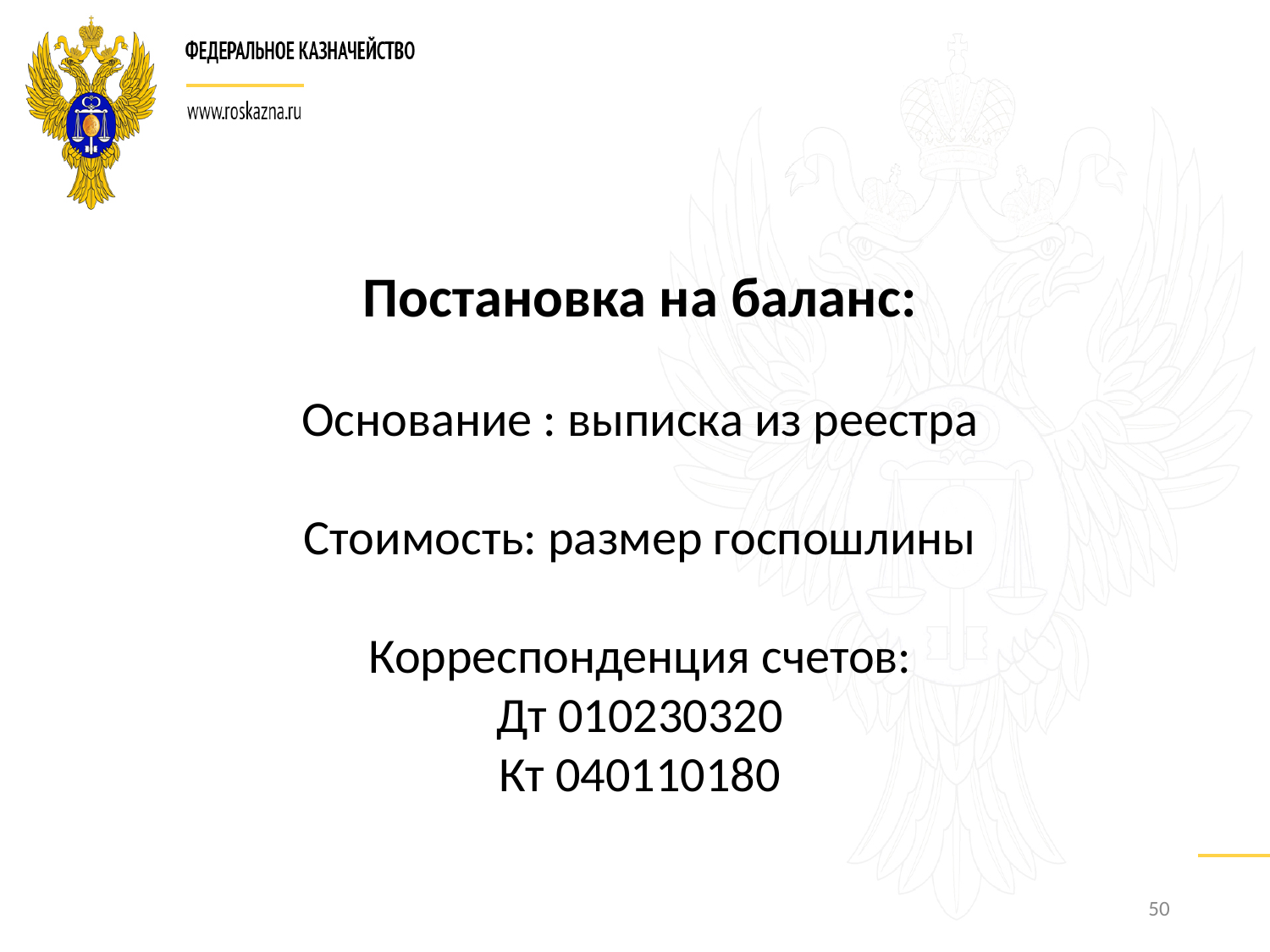

Постановка на баланс:

Основание : выписка из реестра

Стоимость: размер госпошлины

Корреспонденция счетов:
Дт 010230320
Кт 040110180
50